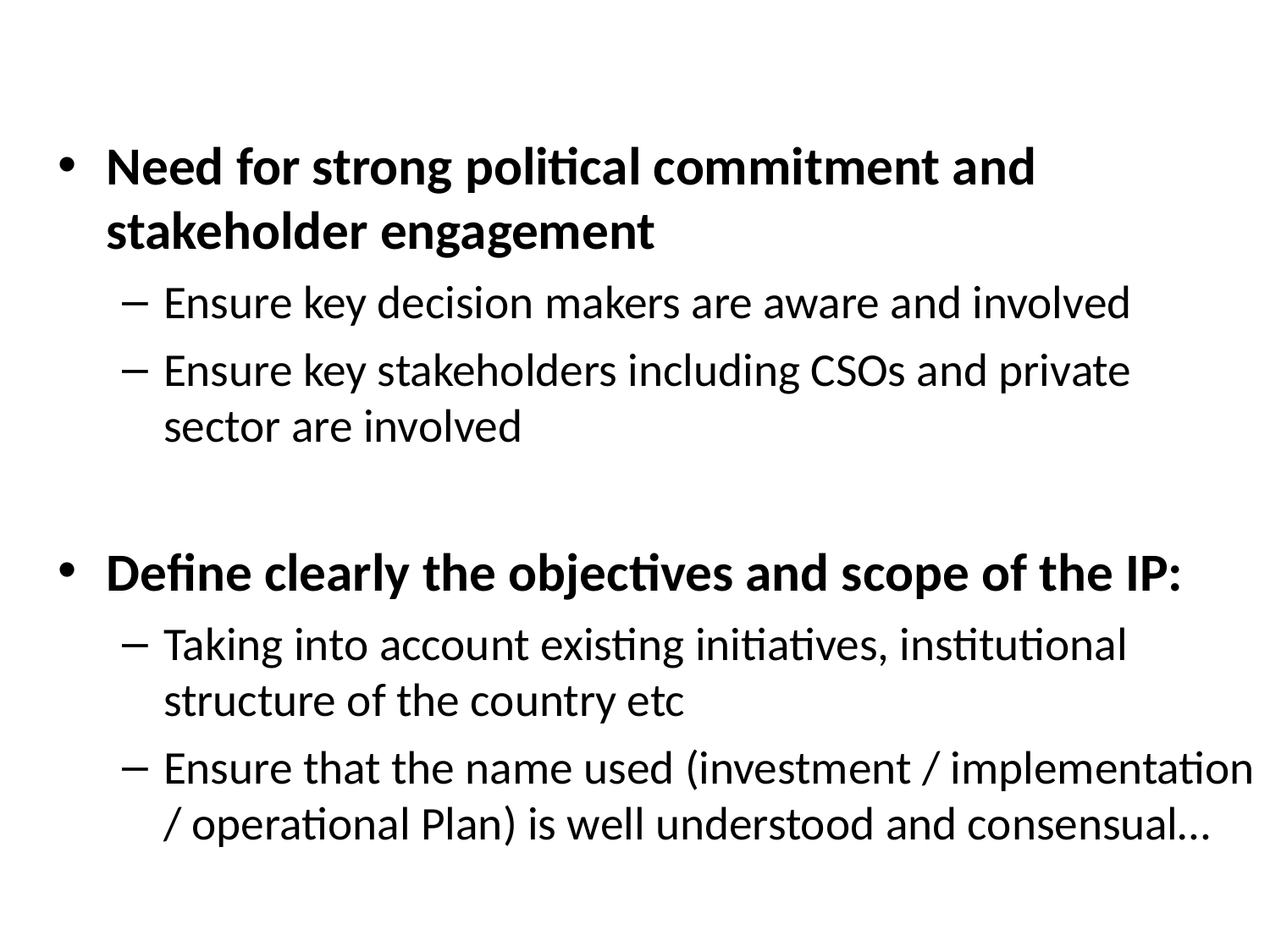

Need for strong political commitment and stakeholder engagement
Ensure key decision makers are aware and involved
Ensure key stakeholders including CSOs and private sector are involved

Define clearly the objectives and scope of the IP:
Taking into account existing initiatives, institutional structure of the country etc
Ensure that the name used (investment / implementation / operational Plan) is well understood and consensual…